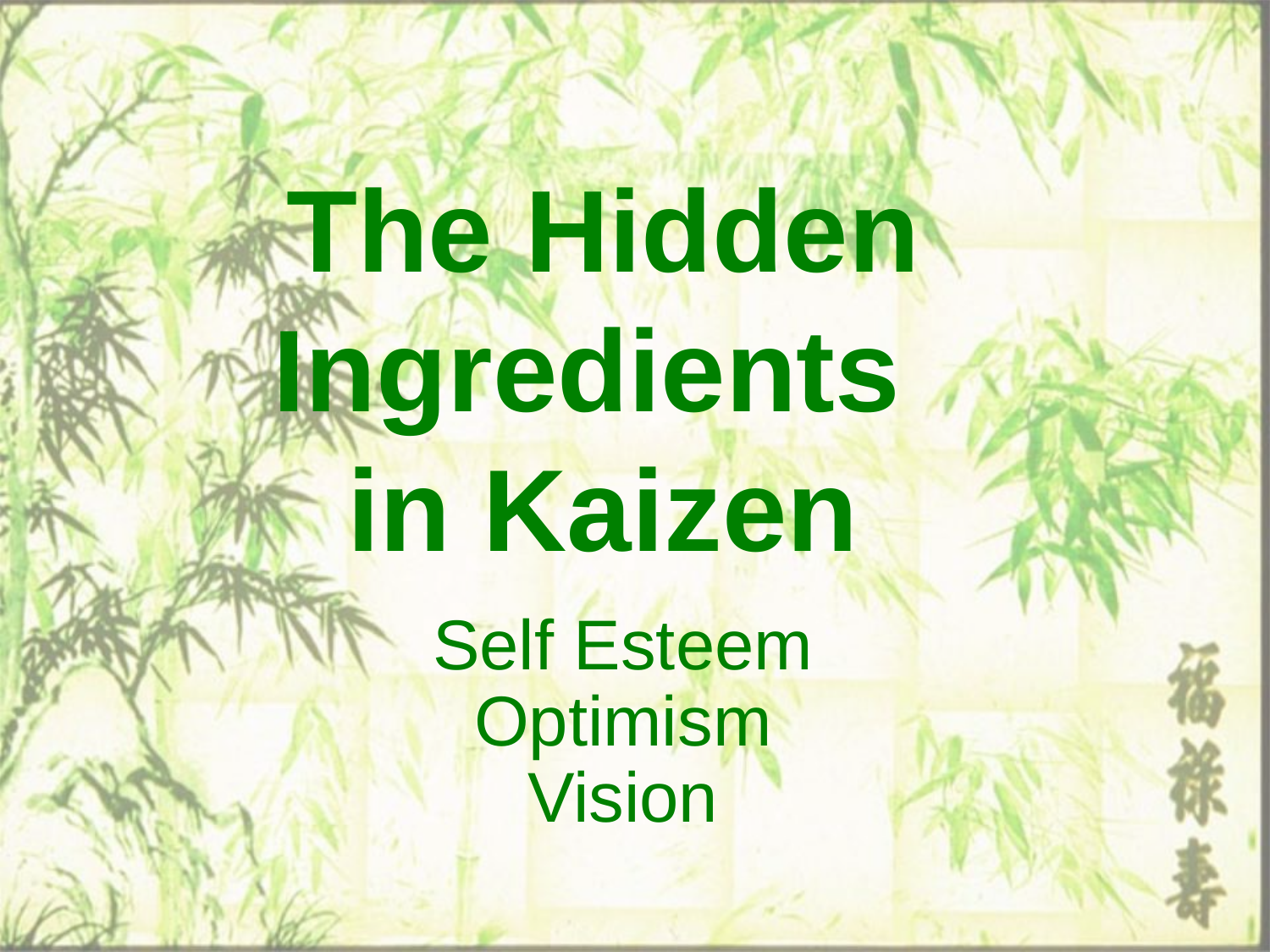

The Hidden Ingredients
in Kaizen
Self Esteem
Optimism
Vision